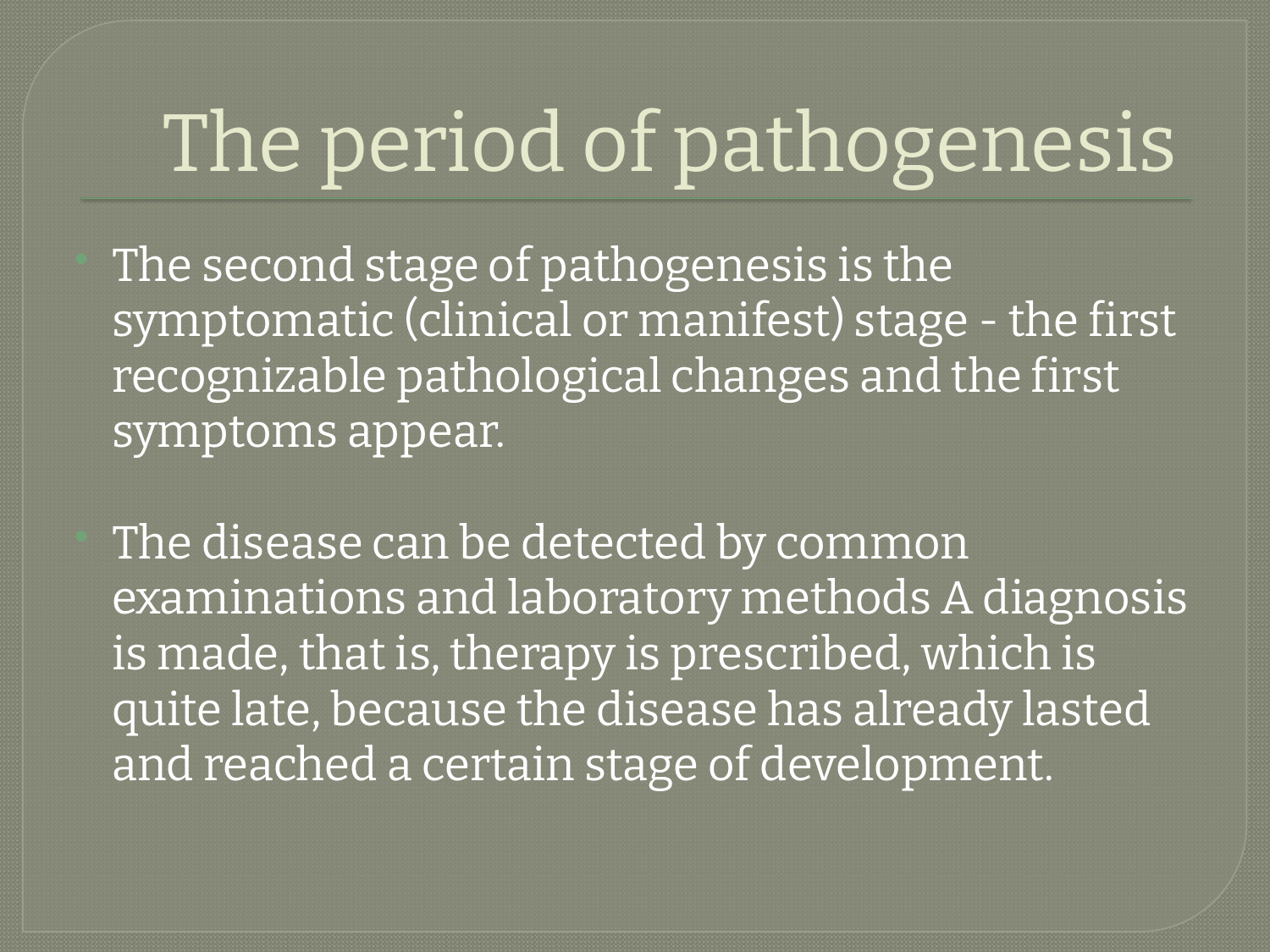

# The period of pathogenesis
The second stage of pathogenesis is the symptomatic (clinical or manifest) stage - the first recognizable pathological changes and the first symptoms appear.

The disease can be detected by common examinations and laboratory methods A diagnosis is made, that is, therapy is prescribed, which is quite late, because the disease has already lasted and reached a certain stage of development.